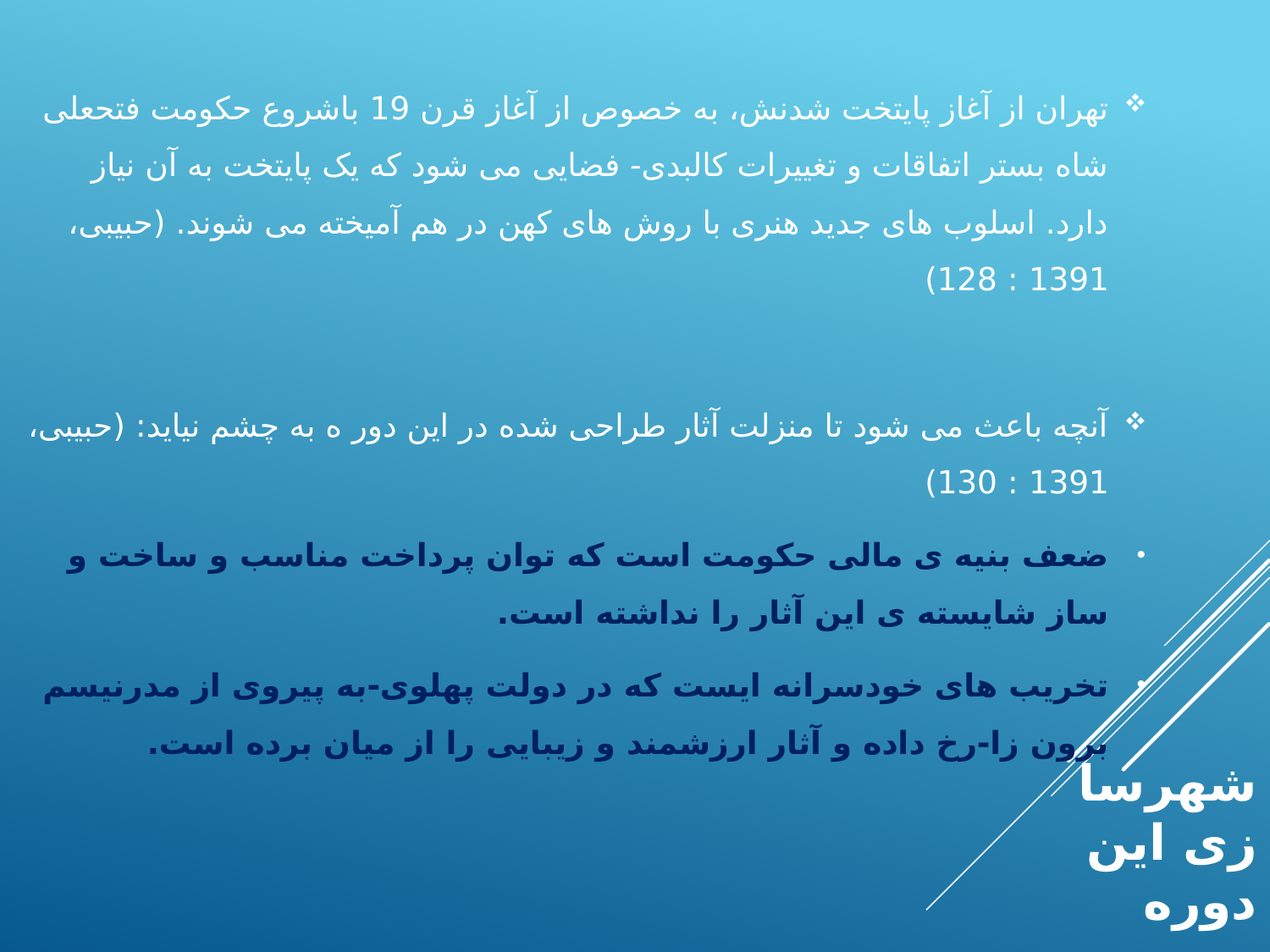

تهران از آغاز پایتخت شدنش، به خصوص از آغاز قرن 19 باشروع حکومت فتحعلی شاه بستر اتفاقات و تغییرات کالبدی- فضایی می شود که یک پایتخت به آن نیاز دارد. اسلوب های جدید هنری با روش های کهن در هم آمیخته می شوند. (حبیبی، 1391 : 128)

آنچه باعث می شود تا منزلت آثار طراحی شده در این دور ه به چشم نیاید: (حبیبی، 1391 : 130)
ضعف بنیه ی مالی حکومت است که توان پرداخت مناسب و ساخت و ساز شایسته ی این آثار را نداشته است.
تخریب های خودسرانه ایست که در دولت پهلوی-به پیروی از مدرنیسم برون زا-رخ داده و آثار ارزشمند و زیبایی را از میان برده است.

# شهرسازی این دوره